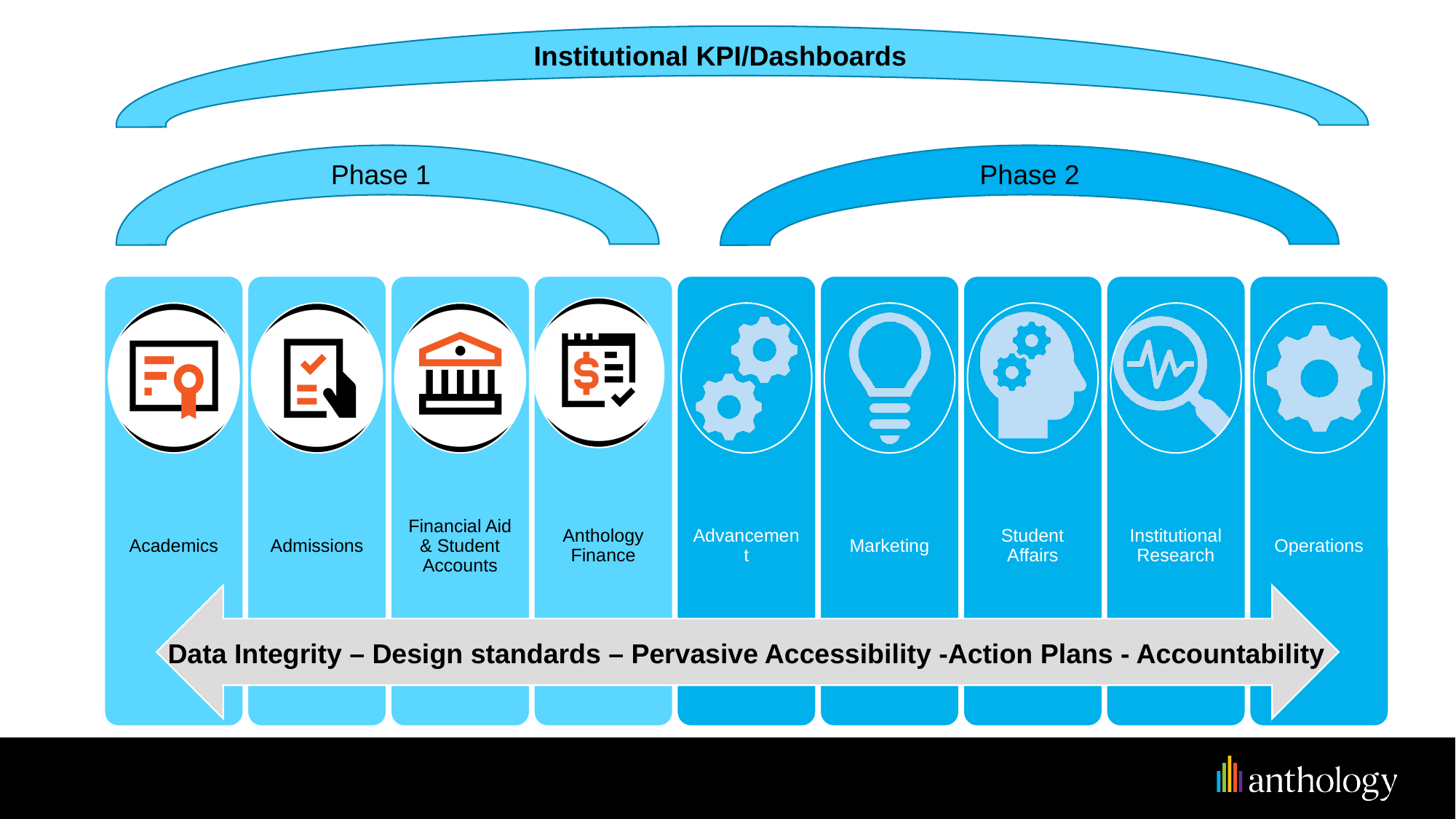

Institutional KPI/Dashboards

Phase 1
Phase 2
Academics
Admissions
Financial Aid & Student Accounts
Anthology Finance
Advancement
Marketing
Student Affairs
Institutional Research
Operations
Data Integrity – Design standards – Pervasive Accessibility -Action Plans - Accountability